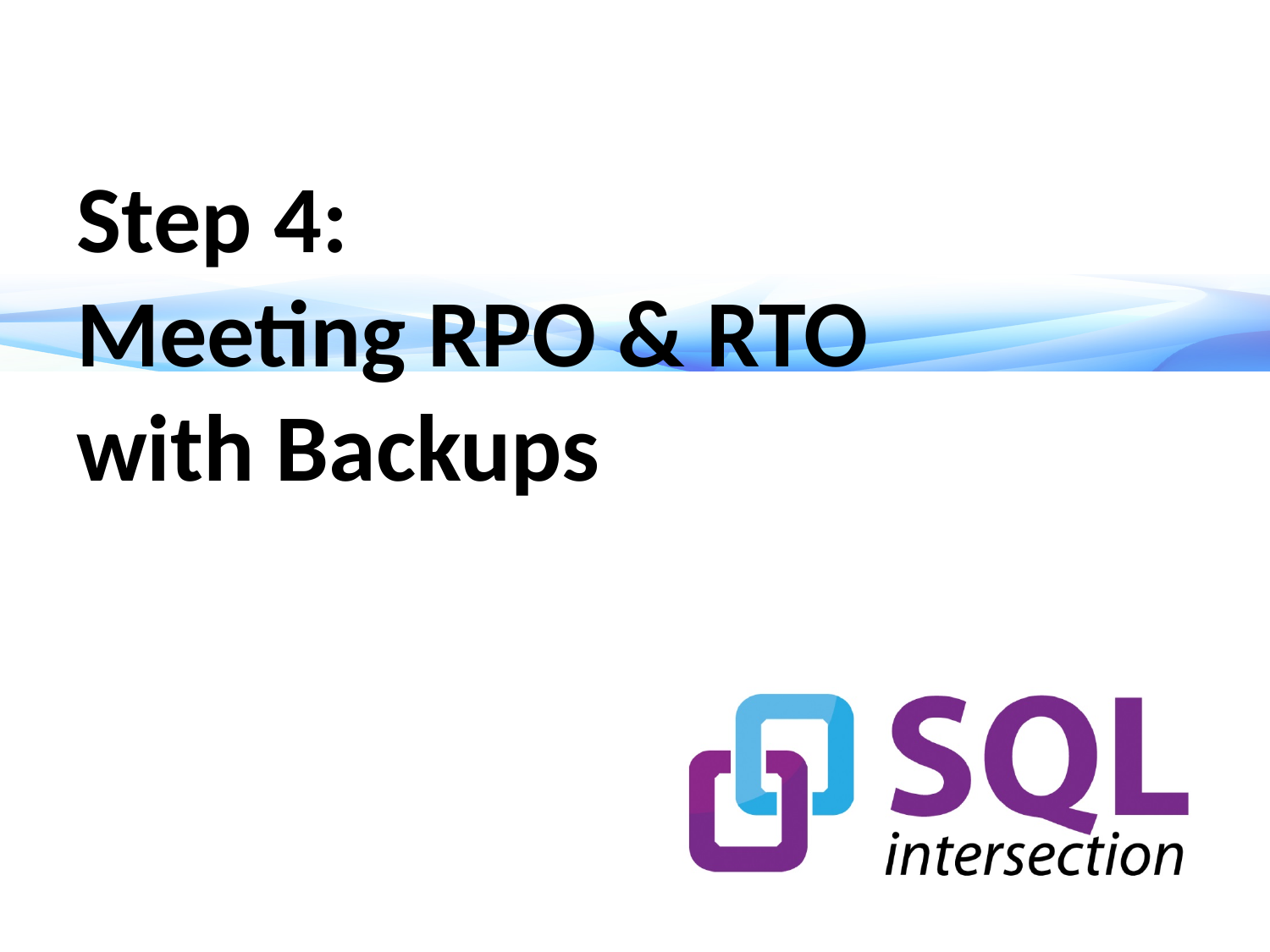

# Step 4: Meeting RPO & RTO with Backups